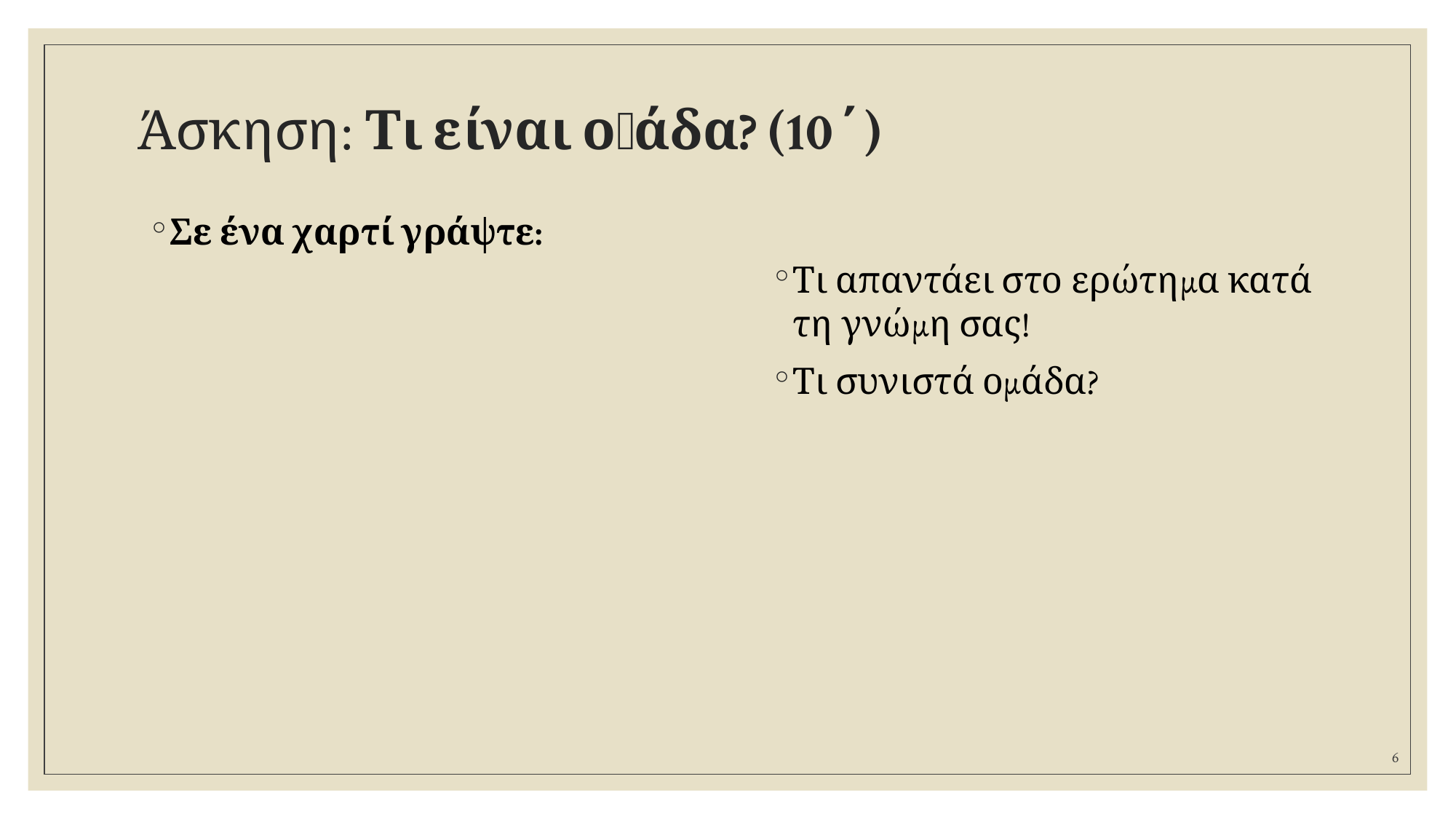

# Άσκηση: Τι είναι ομάδα? (10΄)
Σε ένα χαρτί γράψτε:
Τι απαντάει στο ερώτημα κατά τη γνώμη σας!
Τι συνιστά ομάδα?
6